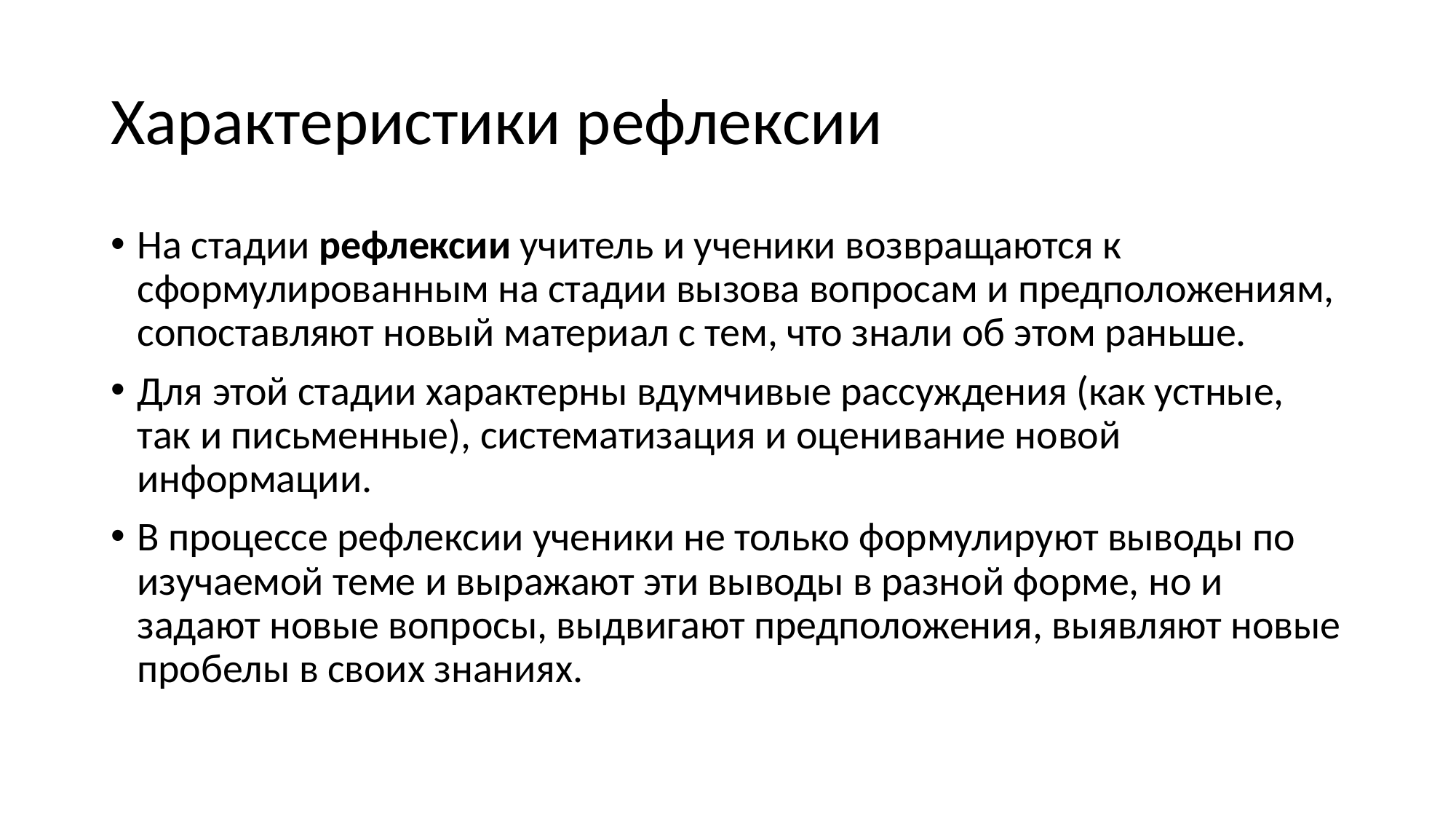

# Характеристики рефлексии
На стадии рефлексии учитель и ученики возвращаются к сформулированным на стадии вызова вопросам и предположениям, сопоставляют новый материал с тем, что знали об этом раньше.
Для этой стадии характерны вдумчивые рассуждения (как устные, так и письменные), систематизация и оценивание новой информации.
В процессе рефлексии ученики не только формулируют выводы по изучаемой теме и выражают эти выводы в разной форме, но и задают новые вопросы, выдвигают предположения, выявляют новые пробелы в своих знаниях.